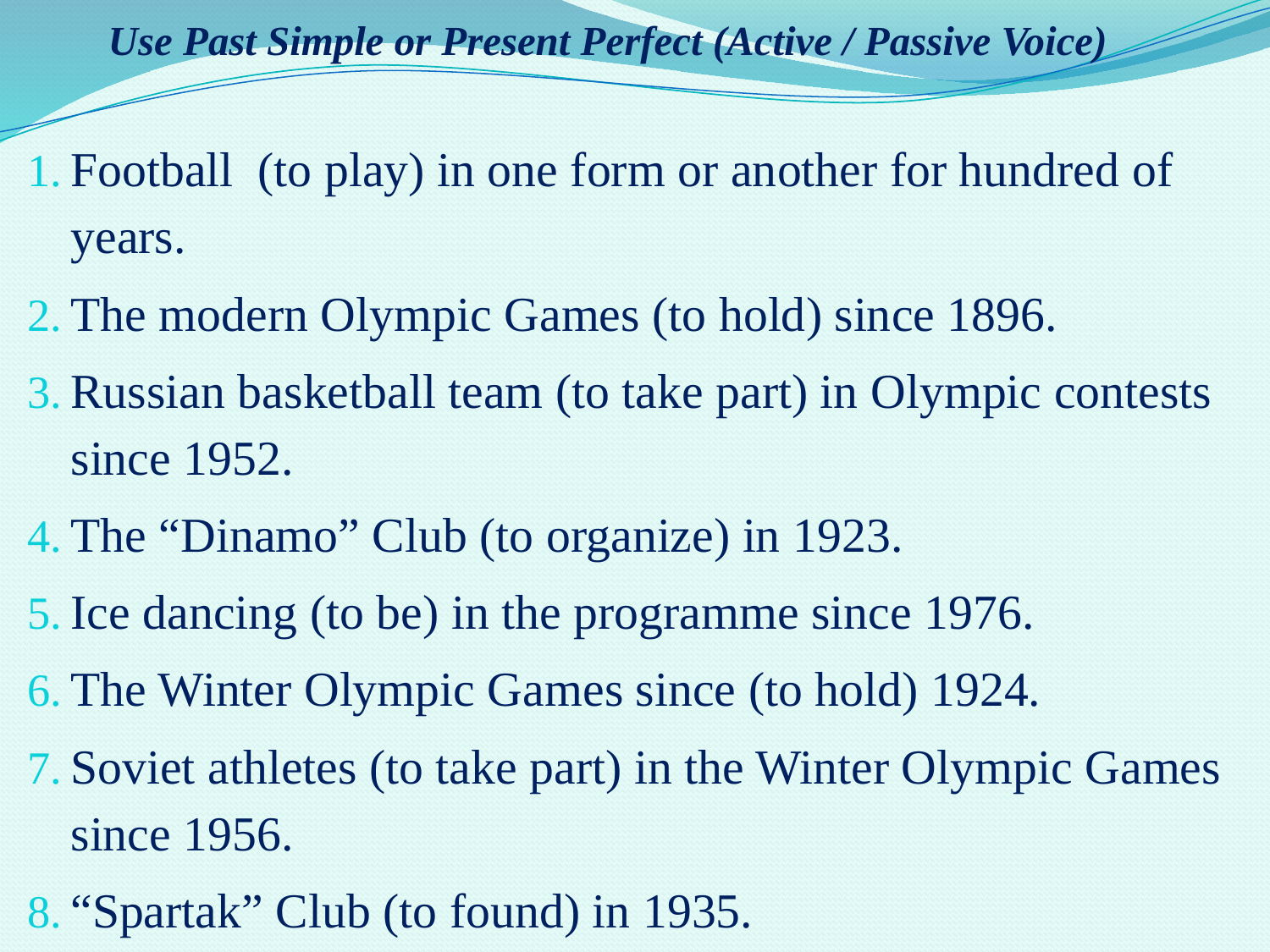

Use Past Simple or Present Perfect (Active / Passive Voice)

Football  (to play) in one form or another for hundred of years.
The modern Olympic Games (to hold) since 1896.
Russian basketball team (to take part) in Olympic contests since 1952.
The “Dinamo” Club (to organize) in 1923.
Ice dancing (to be) in the programme since 1976.
The Winter Olympic Games since (to hold) 1924.
Soviet athletes (to take part) in the Winter Olympic Games since 1956.
“Spartak” Club (to found) in 1935.